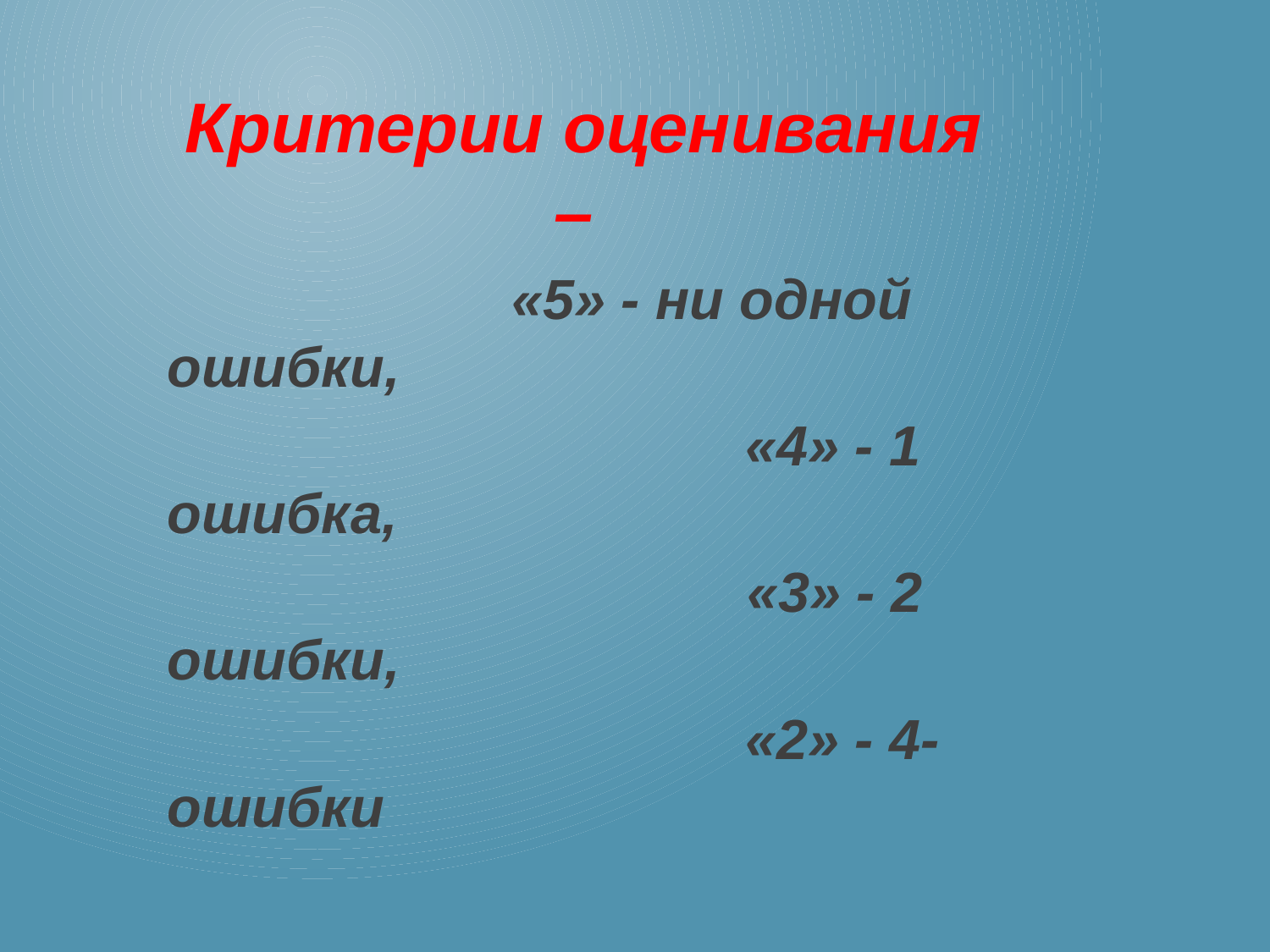

#
Критерии оценивания –
                         «5» - ни одной ошибки,
                                          «4» - 1 ошибка,
                                     «3» - 2 ошибки,
                                          «2» - 4- ошибки